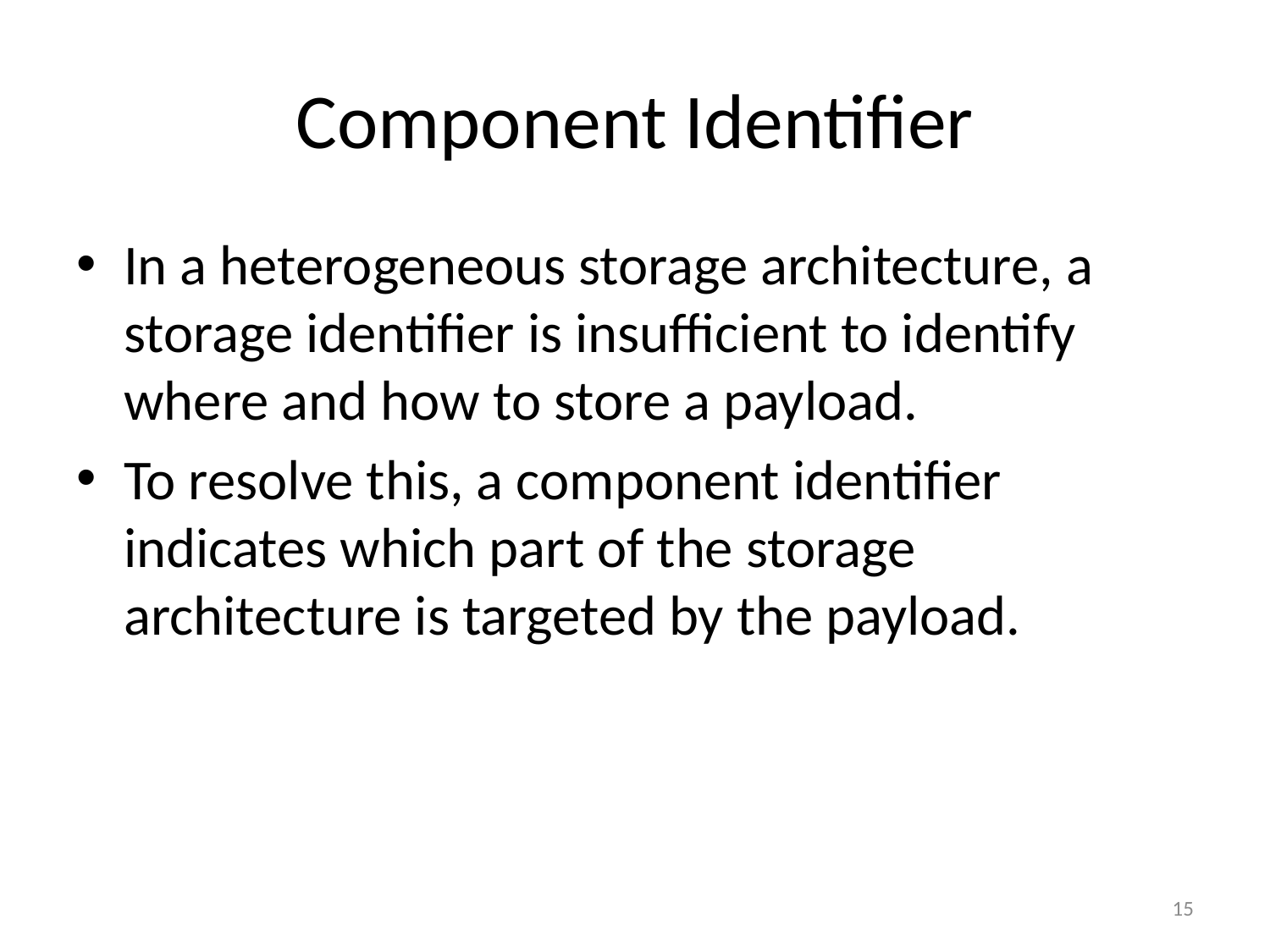

# Component Identifier
In a heterogeneous storage architecture, a storage identifier is insufficient to identify where and how to store a payload.
To resolve this, a component identifier indicates which part of the storage architecture is targeted by the payload.
15